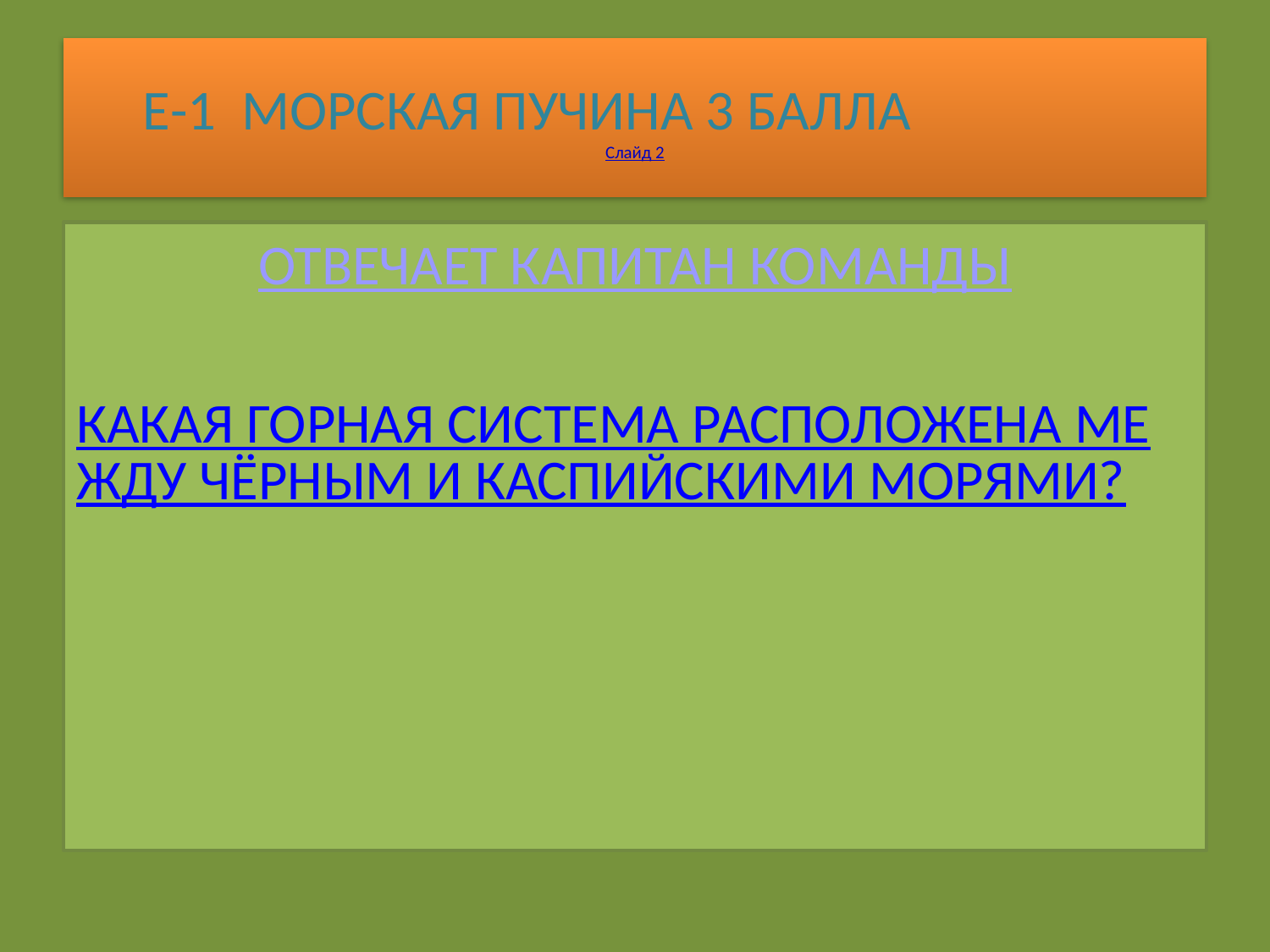

# Е-1  МОРСКАЯ ПУЧИНА 3 БАЛЛА                    Слайд 2
ОТВЕЧАЕТ КАПИТАН КОМАНДЫ

КАКАЯ ГОРНАЯ СИСТЕМА РАСПОЛОЖЕНА МЕЖДУ ЧЁРНЫМ И КАСПИЙСКИМИ МОРЯМИ?